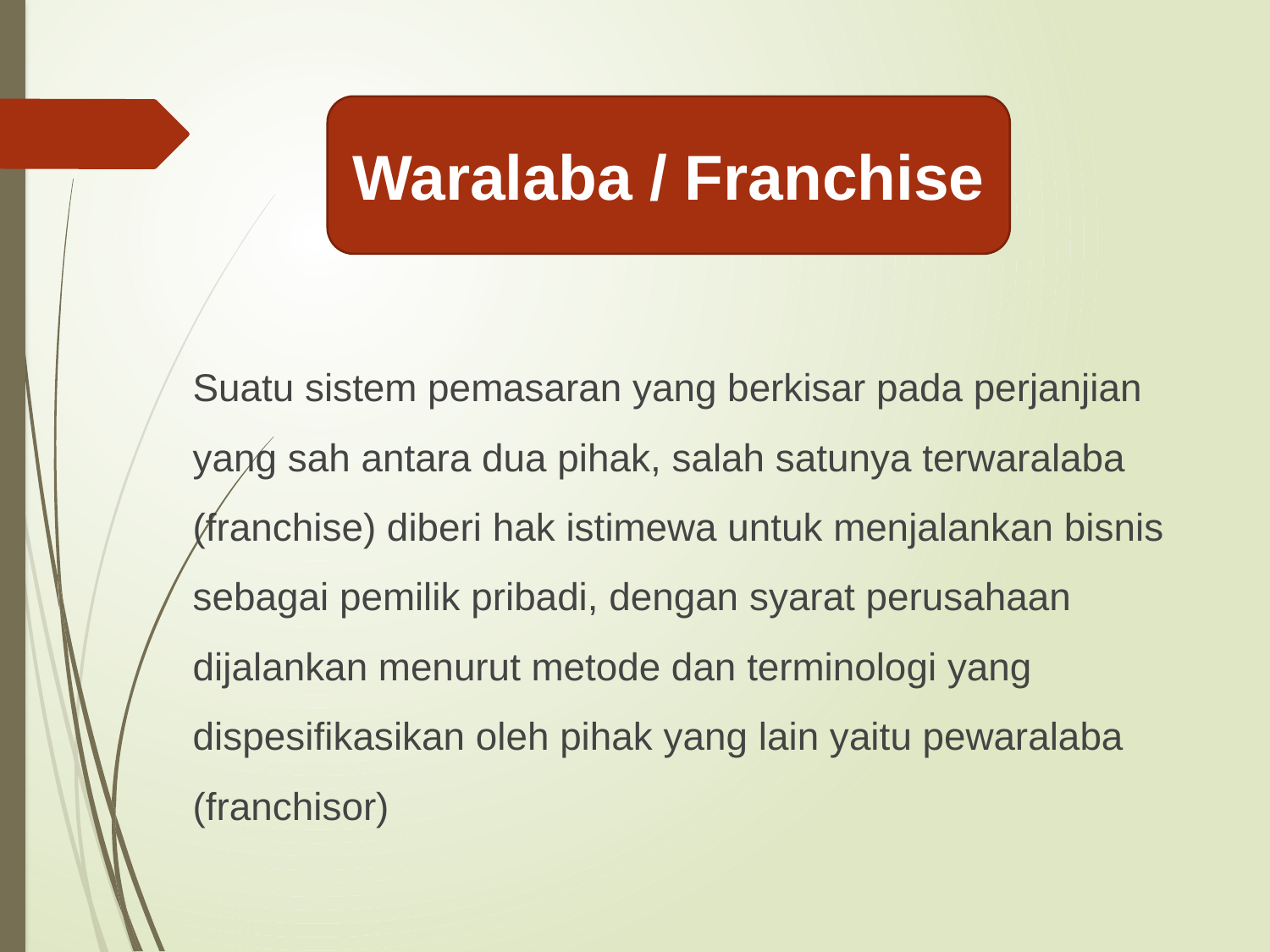

Waralaba / Franchise
Suatu sistem pemasaran yang berkisar pada perjanjian yang sah antara dua pihak, salah satunya terwaralaba (franchise) diberi hak istimewa untuk menjalankan bisnis sebagai pemilik pribadi, dengan syarat perusahaan dijalankan menurut metode dan terminologi yang dispesifikasikan oleh pihak yang lain yaitu pewaralaba (franchisor)